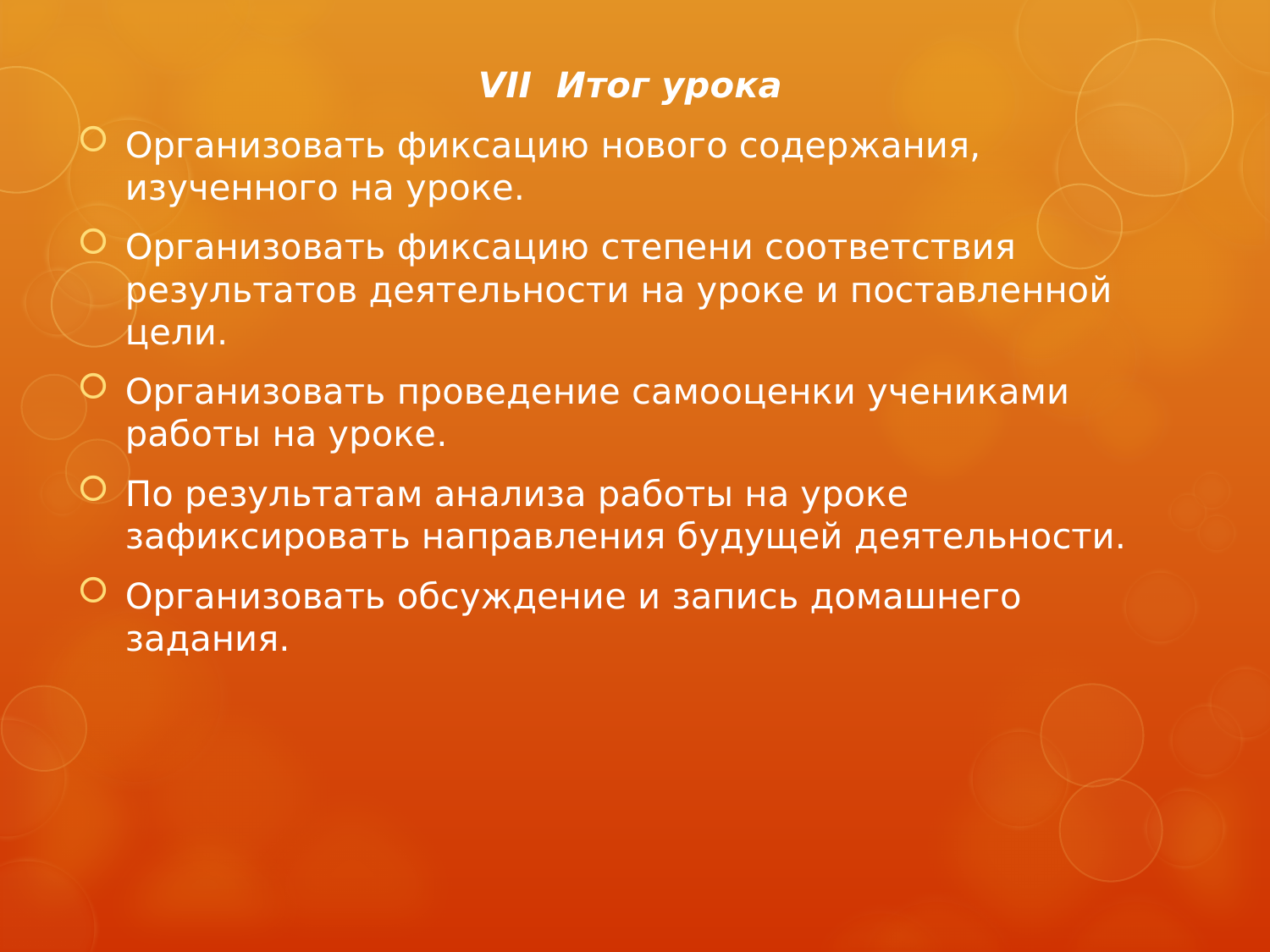

VII  Итог урока
Организовать фиксацию нового содержания, изученного на уроке.
Организовать фиксацию степени соответствия результатов деятельности на уроке и поставленной цели.
Организовать проведение самооценки учениками работы на уроке.
По результатам анализа работы на уроке зафиксировать направления будущей деятельности.
Организовать обсуждение и запись домашнего задания.